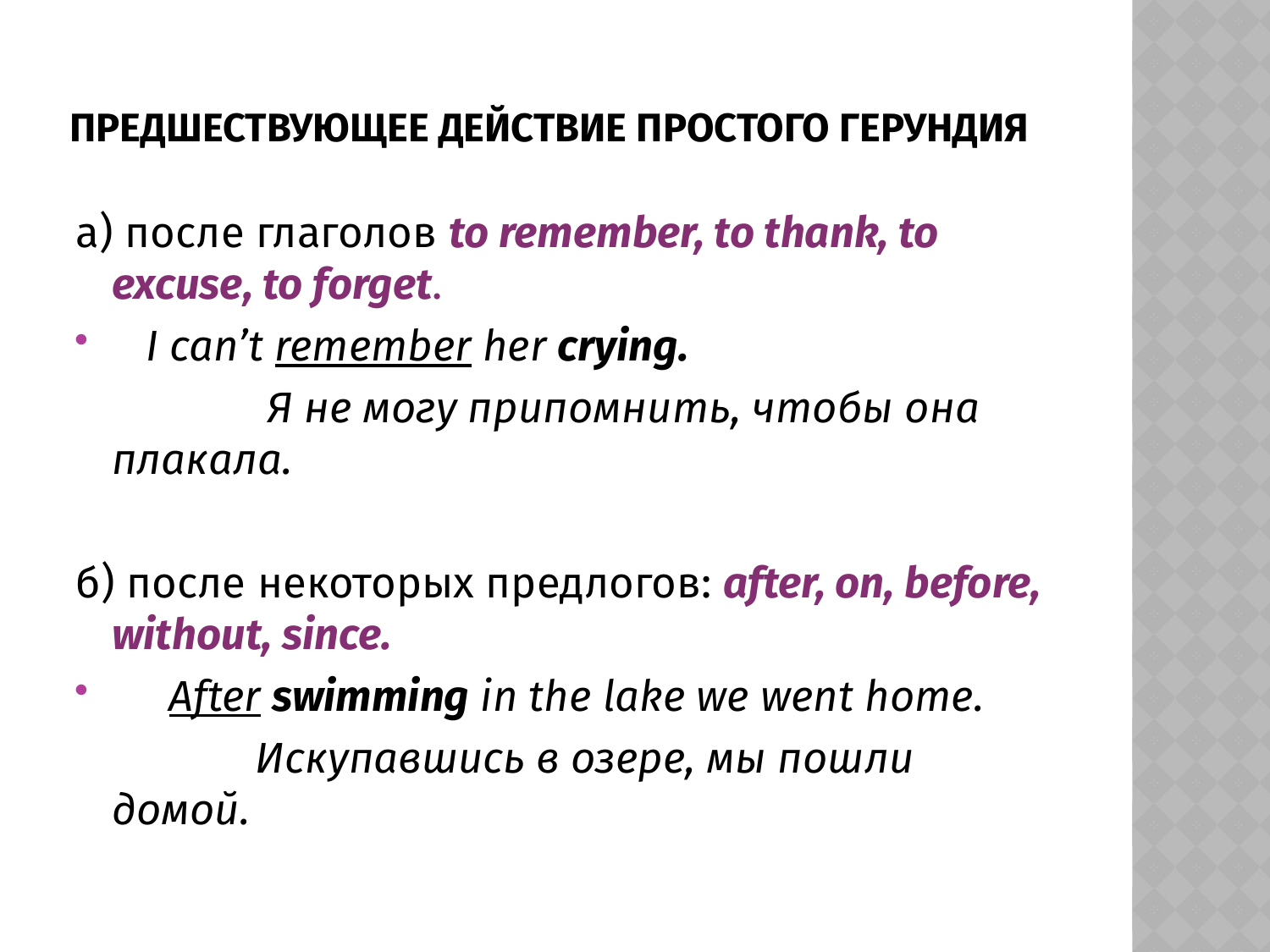

# предшествующее действие простого герундия
а) после глаголов to remember, to thank, to excuse, to forget.
   I can’t remember her crying.
                 Я не могу припомнить, чтобы она плакала.

б) после некоторых предлогов: after, on, before, without, since.
     After swimming in the lake we went home.
                Искупавшись в озере, мы пошли домой.